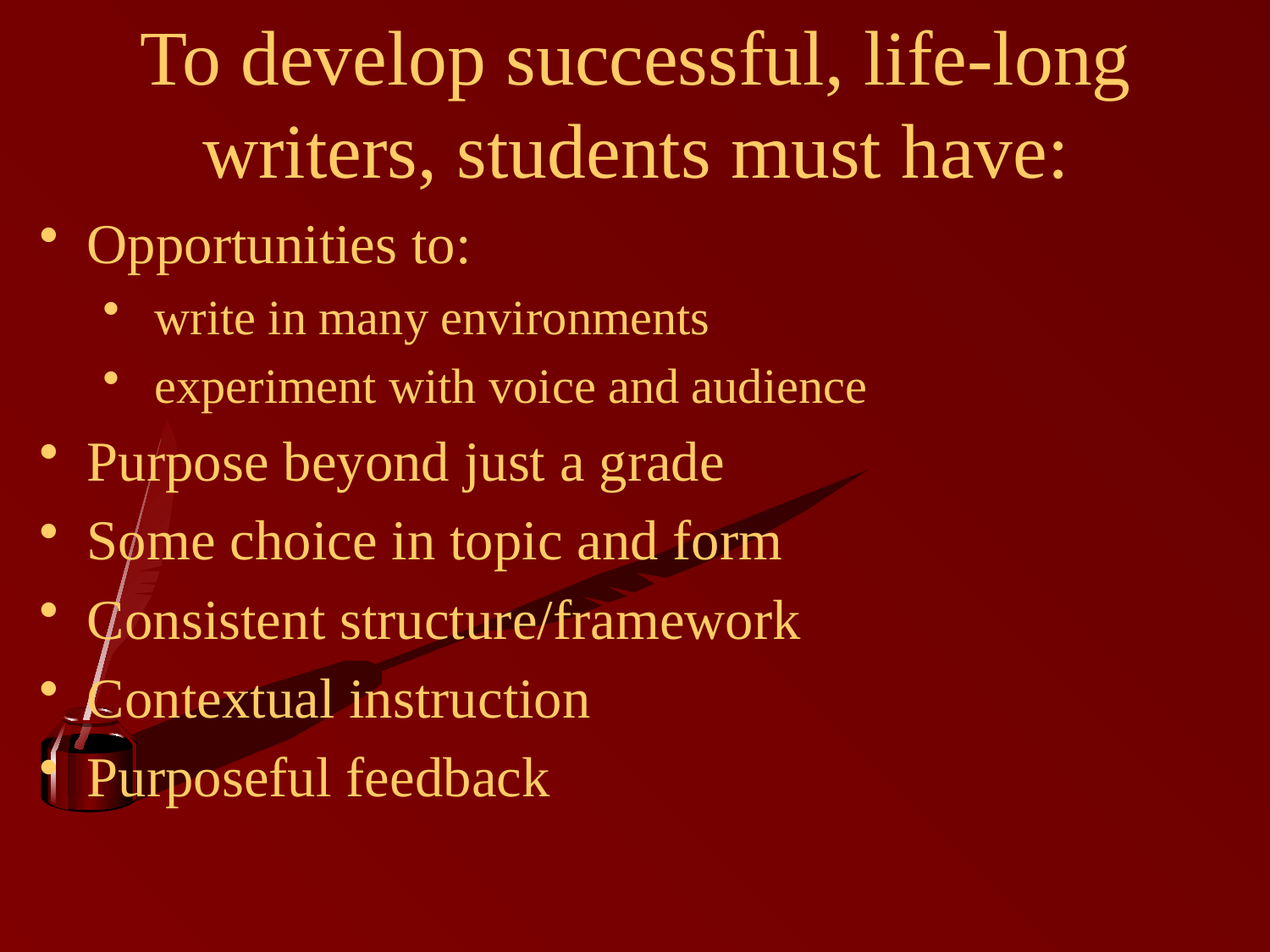

# To develop successful, life-long writers, students must have:
Opportunities to:
 write in many environments
 experiment with voice and audience
Purpose beyond just a grade
Some choice in topic and form
Consistent structure/framework
Contextual instruction
Purposeful feedback